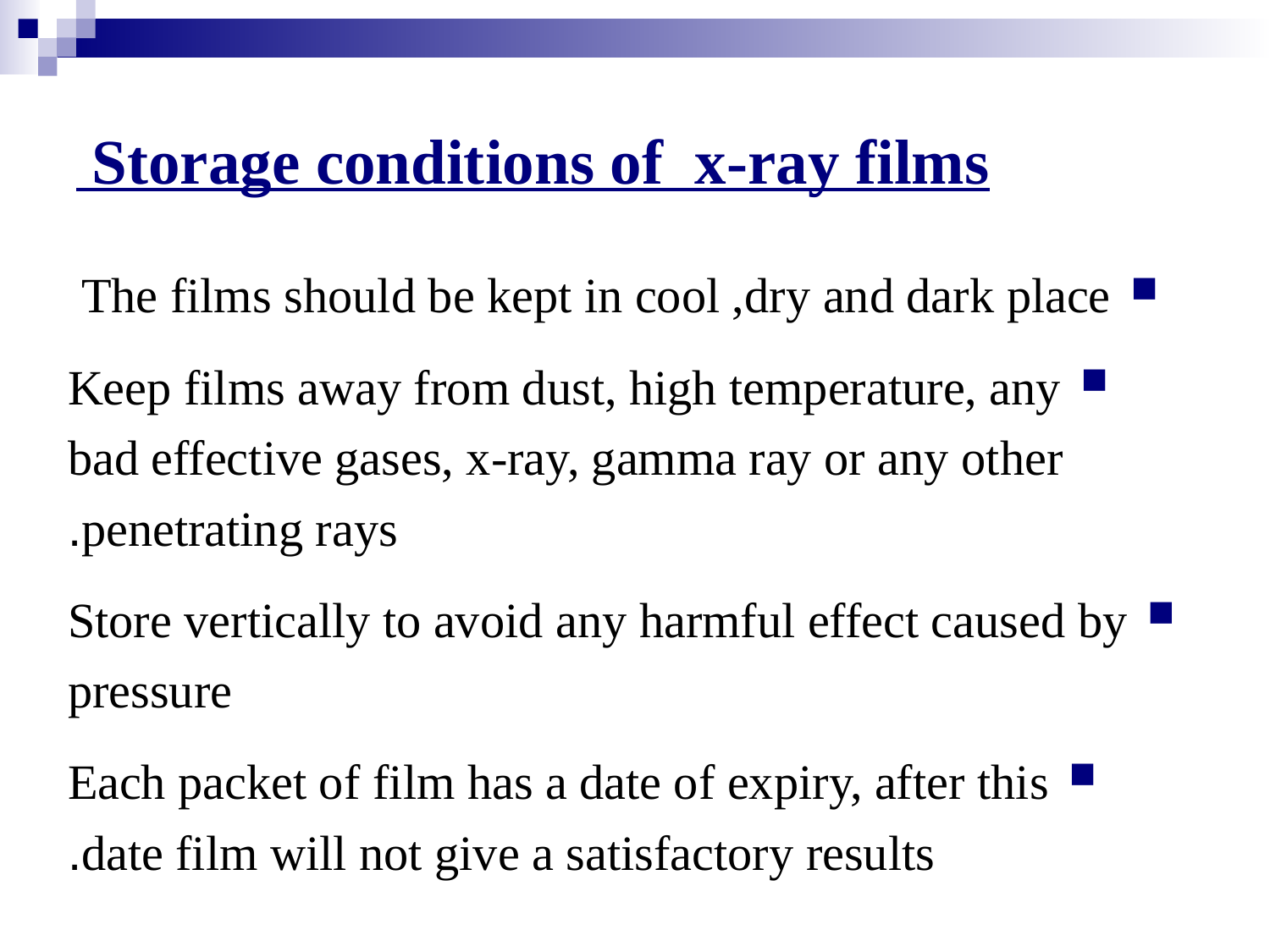

# Storage conditions of  x-ray films
The films should be kept in cool ,dry and dark place
Keep films away from dust, high temperature, any bad effective gases, x-ray, gamma ray or any other penetrating rays.
Store vertically to avoid any harmful effect caused by pressure
Each packet of film has a date of expiry, after this date film will not give a satisfactory results.